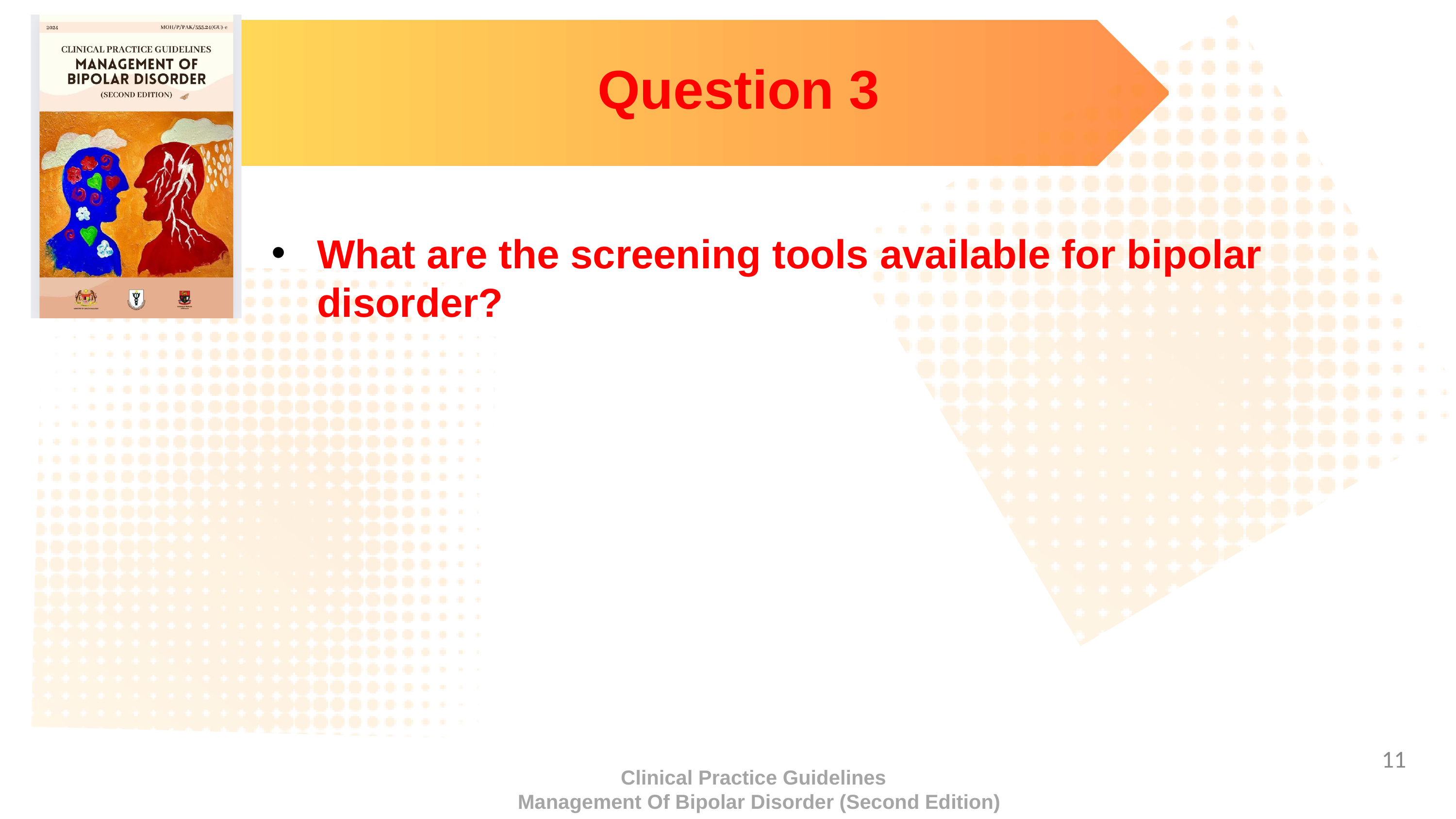

Question 3

What are the screening tools available for bipolar disorder?

11
Clinical Practice Guidelines
 Management Of Bipolar Disorder (Second Edition)